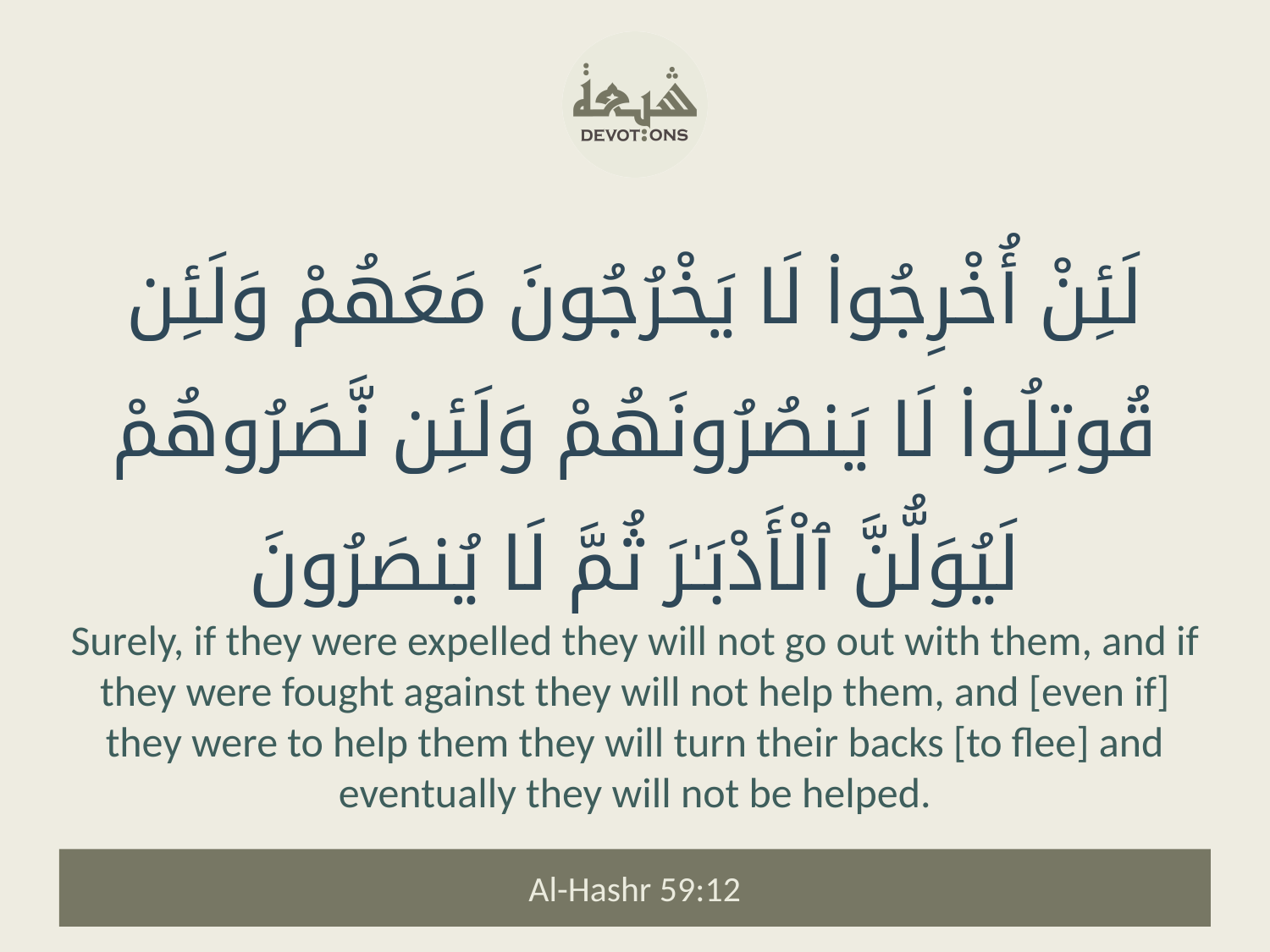

لَئِنْ أُخْرِجُوا۟ لَا يَخْرُجُونَ مَعَهُمْ وَلَئِن قُوتِلُوا۟ لَا يَنصُرُونَهُمْ وَلَئِن نَّصَرُوهُمْ لَيُوَلُّنَّ ٱلْأَدْبَـٰرَ ثُمَّ لَا يُنصَرُونَ
Surely, if they were expelled they will not go out with them, and if they were fought against they will not help them, and [even if] they were to help them they will turn their backs [to flee] and eventually they will not be helped.
Al-Hashr 59:12